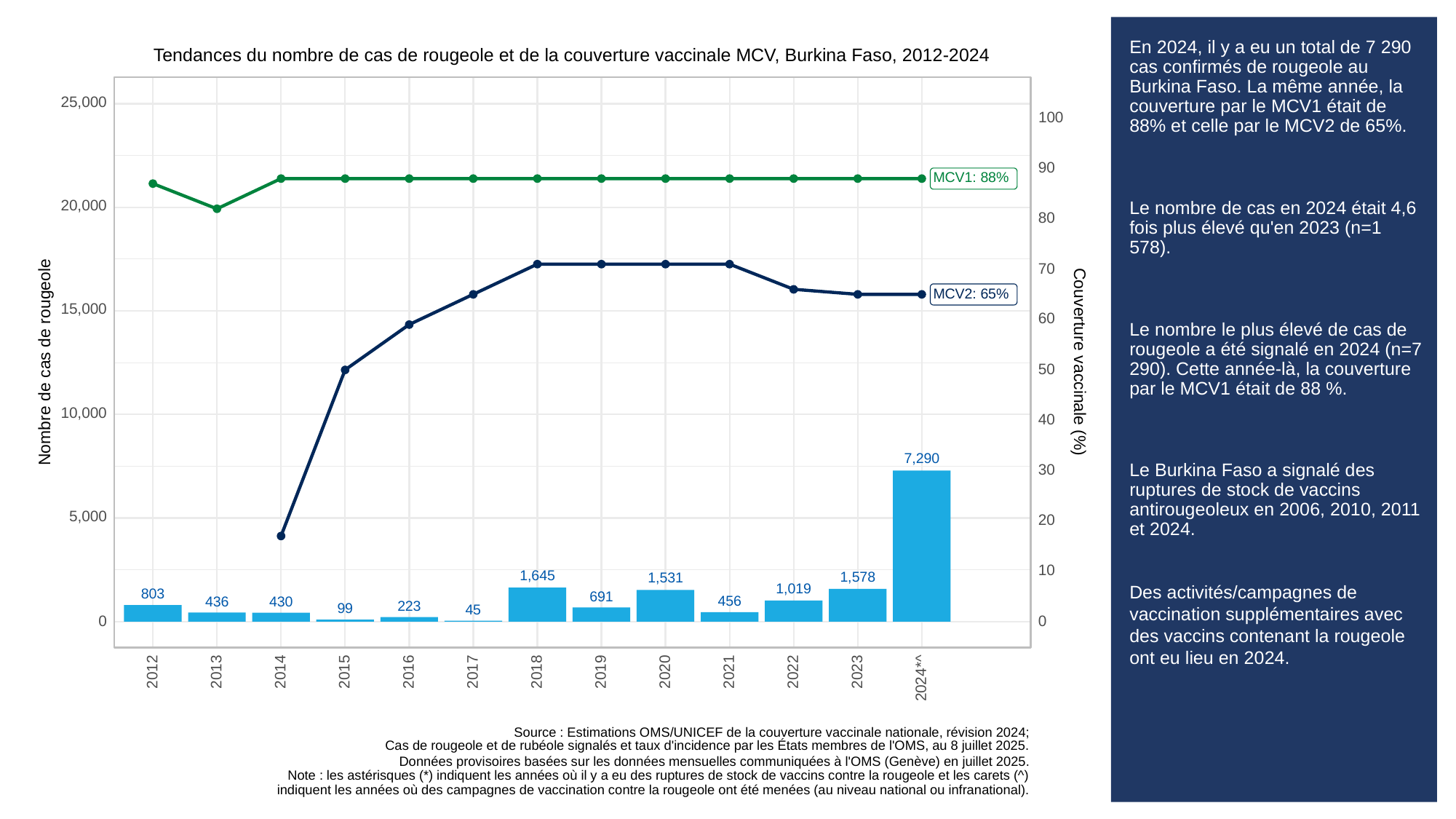

# En 2024, il y a eu un total de 7 290 cas confirmés de rougeole au Burkina Faso. La même année, la couverture par le MCV1 était de 88% et celle par le MCV2 de 65%.

Le nombre de cas en 2024 était 4,6 fois plus élevé qu'en 2023 (n=1 578).

Le nombre le plus élevé de cas de rougeole a été signalé en 2024 (n=7 290). Cette année-là, la couverture par le MCV1 était de 88 %.

Le Burkina Faso a signalé des ruptures de stock de vaccins antirougeoleux en 2006, 2010, 2011 et 2024.

Des activités/campagnes de vaccination supplémentaires avec des vaccins contenant la rougeole ont eu lieu en 2024.

Tendances du nombre de cas de rougeole et de la couverture vaccinale MCV, Burkina Faso, 2012-2024

25,000

100

90

MCV1: 88%

20,000

80

70

MCV2: 65%

15,000

60

Couverture vaccinale (%)
Nombre de cas de rougeole

50

10,000

40
7,290
30

5,000
20

10

1,645
1,578
1,531
1,019

803

691
456
436
430

223
99

45

0
0

2013
2023
2012
2014
2015
2016
2017
2018
2019
2020
2021
2022
2024*^
Source : Estimations OMS/UNICEF de la couverture vaccinale nationale, révision 2024;
Cas de rougeole et de rubéole signalés et taux d'incidence par les États membres de l'OMS, au 8 juillet 2025.
Données provisoires basées sur les données mensuelles communiquées à l'OMS (Genève) en juillet 2025.
Note : les astérisques (*) indiquent les années où il y a eu des ruptures de stock de vaccins contre la rougeole et les carets (^)
indiquent les années où des campagnes de vaccination contre la rougeole ont été menées (au niveau national ou infranational).